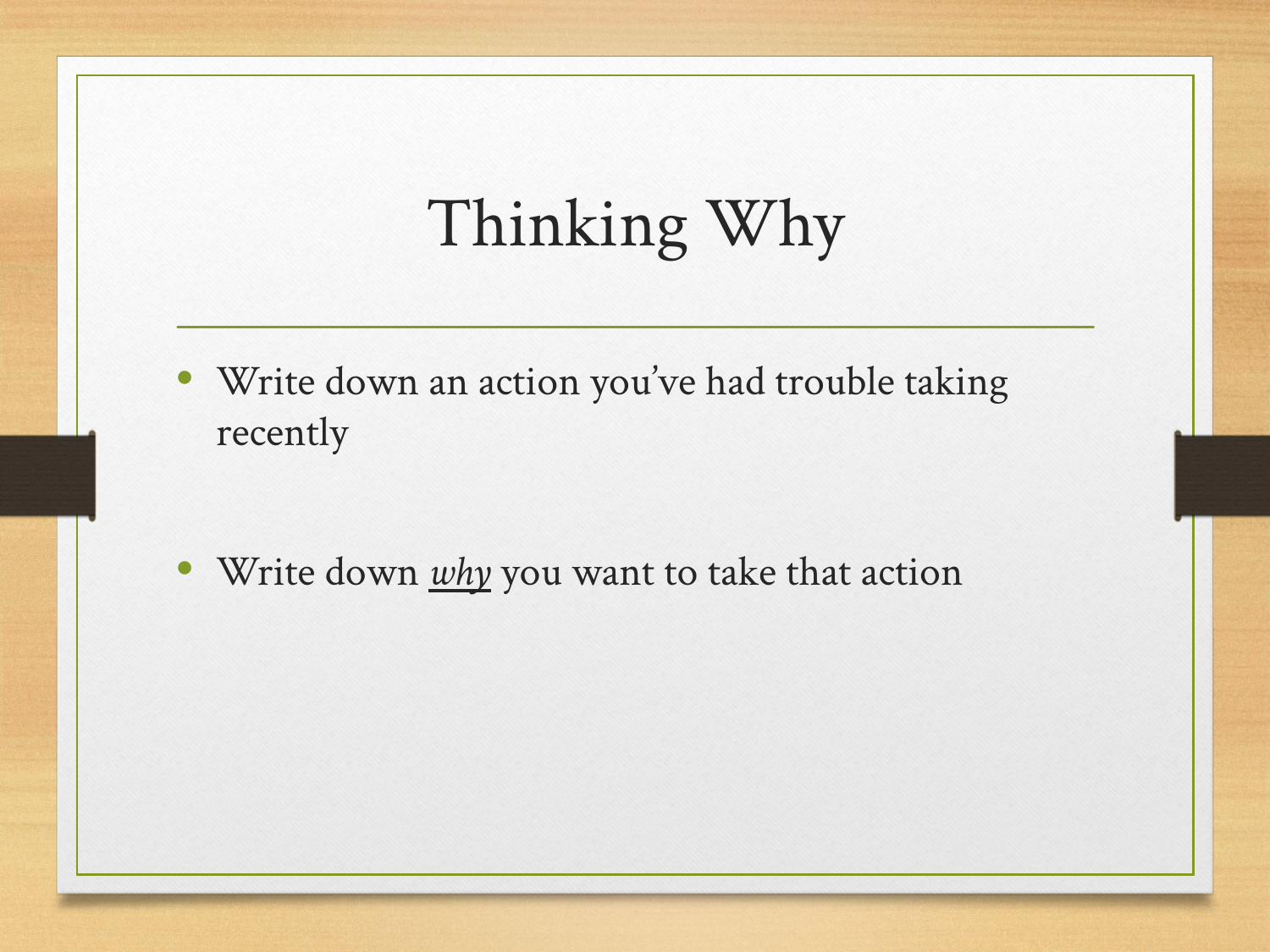

# Thinking Why
Write down an action you’ve had trouble taking recently

Write down why you want to take that action